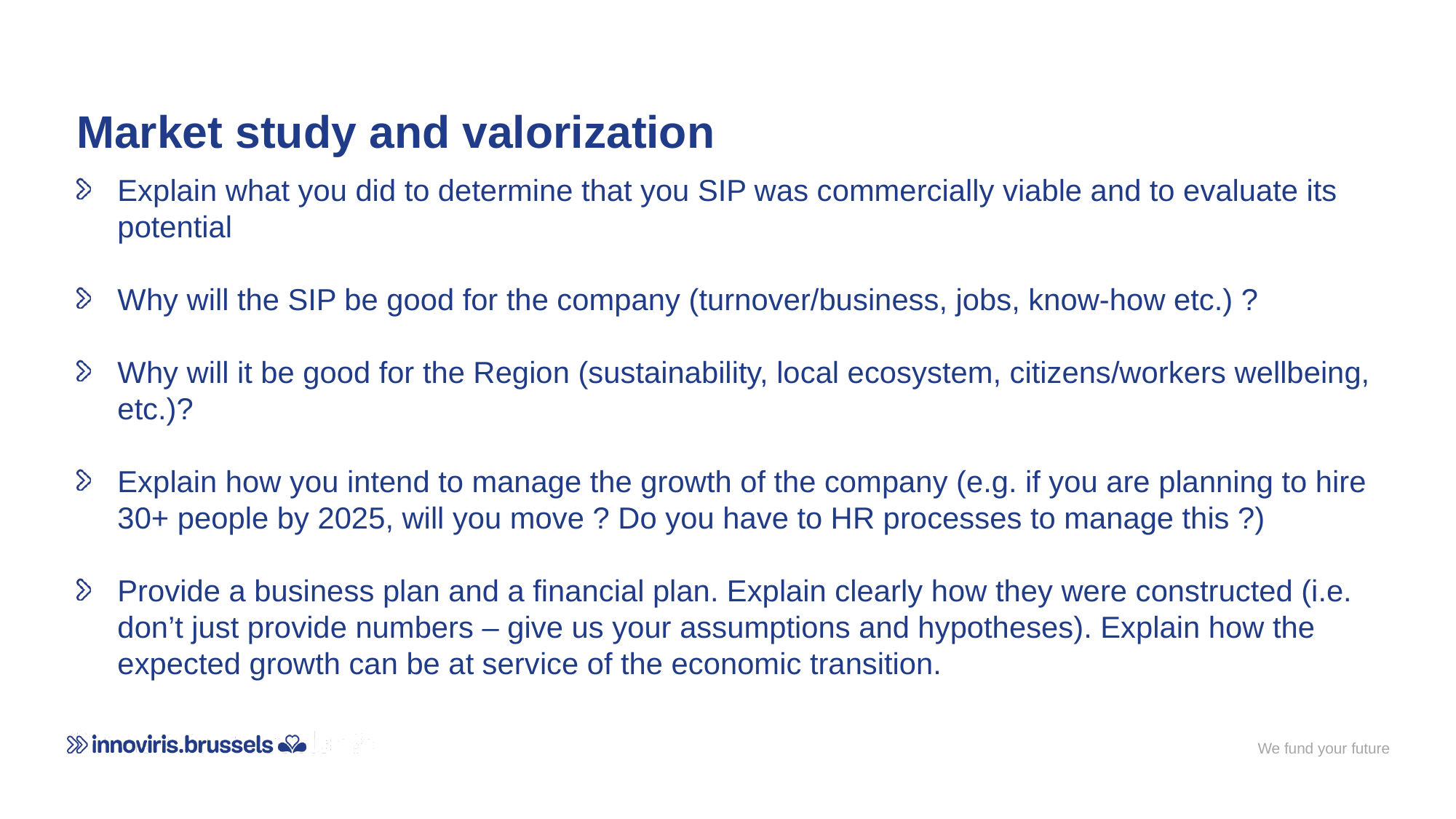

Market study and valorization
Explain what you did to determine that you SIP was commercially viable and to evaluate its potential

Why will the SIP be good for the company (turnover/business, jobs, know-how etc.) ?

Why will it be good for the Region (sustainability, local ecosystem, citizens/workers wellbeing, etc.)?

Explain how you intend to manage the growth of the company (e.g. if you are planning to hire 30+ people by 2025, will you move ? Do you have to HR processes to manage this ?)

Provide a business plan and a financial plan. Explain clearly how they were constructed (i.e. don’t just provide numbers – give us your assumptions and hypotheses). Explain how the expected growth can be at service of the economic transition.

We fund your future